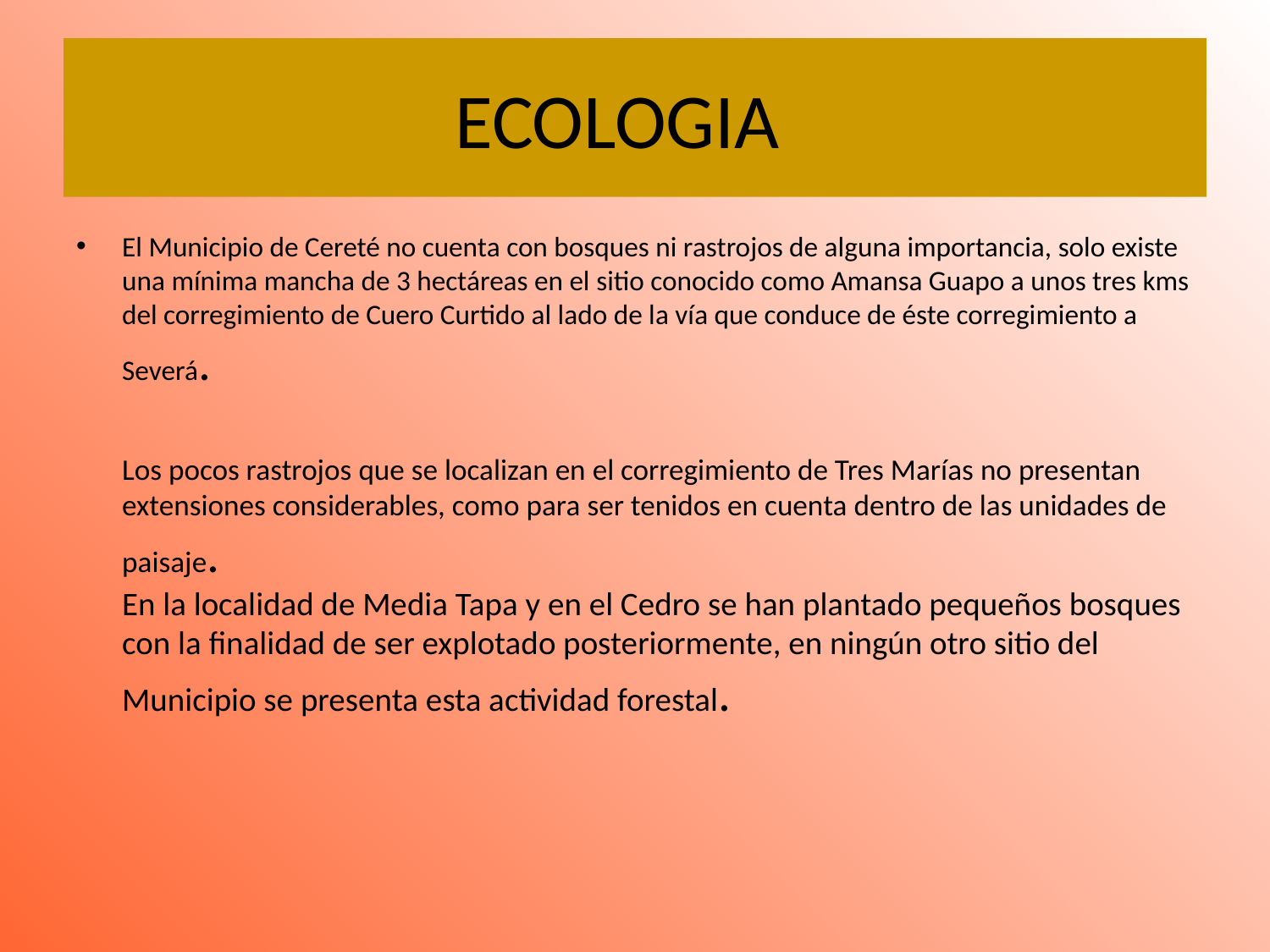

# ECOLOGIA
El Municipio de Cereté no cuenta con bosques ni rastrojos de alguna importancia, solo existe una mínima mancha de 3 hectáreas en el sitio conocido como Amansa Guapo a unos tres kms del corregimiento de Cuero Curtido al lado de la vía que conduce de éste corregimiento a Severá.
Los pocos rastrojos que se localizan en el corregimiento de Tres Marías no presentan extensiones considerables, como para ser tenidos en cuenta dentro de las unidades de paisaje.
En la localidad de Media Tapa y en el Cedro se han plantado pequeños bosques con la finalidad de ser explotado posteriormente, en ningún otro sitio del Municipio se presenta esta actividad forestal.